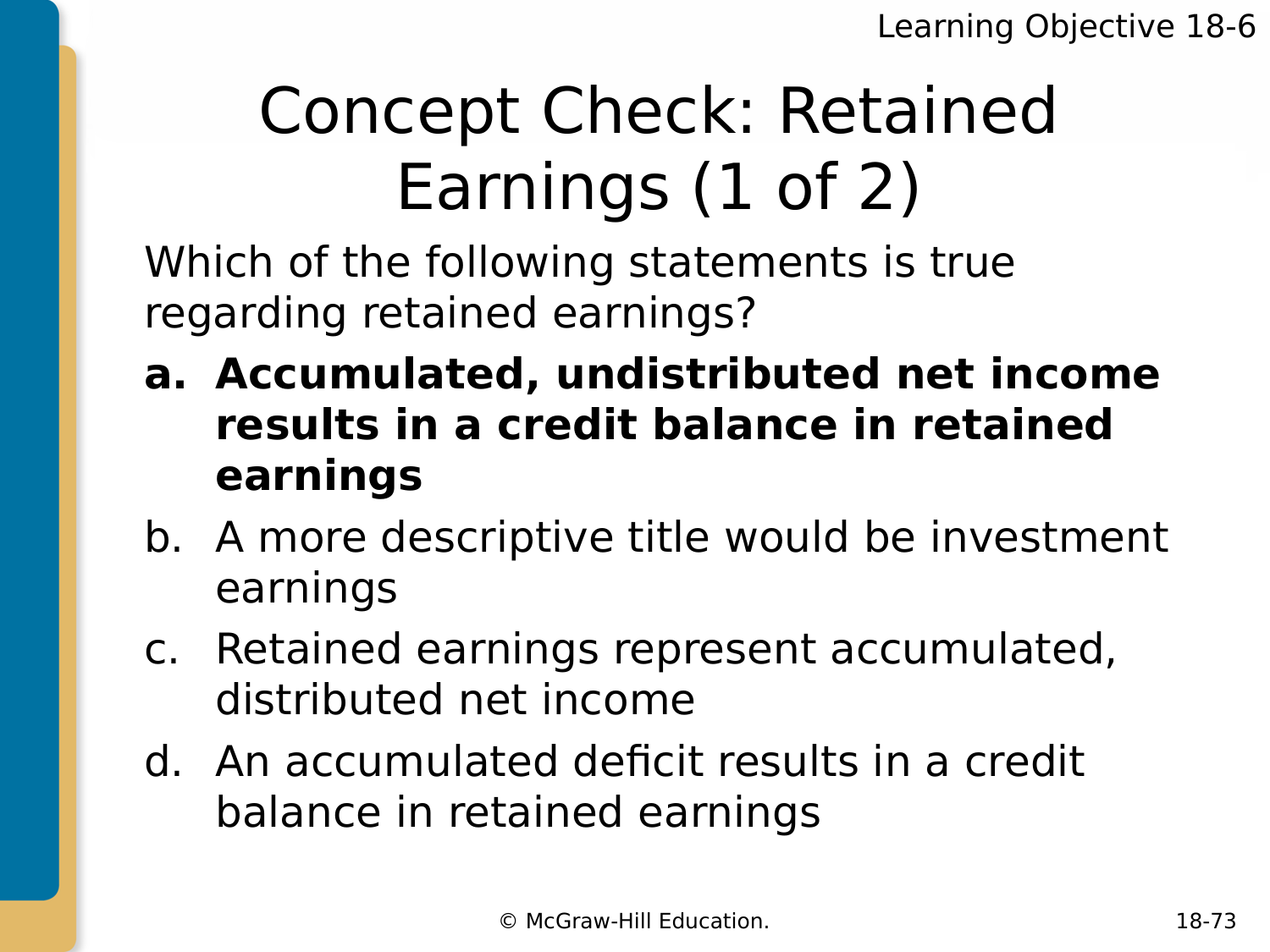

Learning Objective 18-6
# Concept Check: Retained Earnings (1 of 2)
Which of the following statements is true regarding retained earnings?
Accumulated, undistributed net income results in a credit balance in retained earnings
A more descriptive title would be investment earnings
Retained earnings represent accumulated, distributed net income
An accumulated deficit results in a credit balance in retained earnings